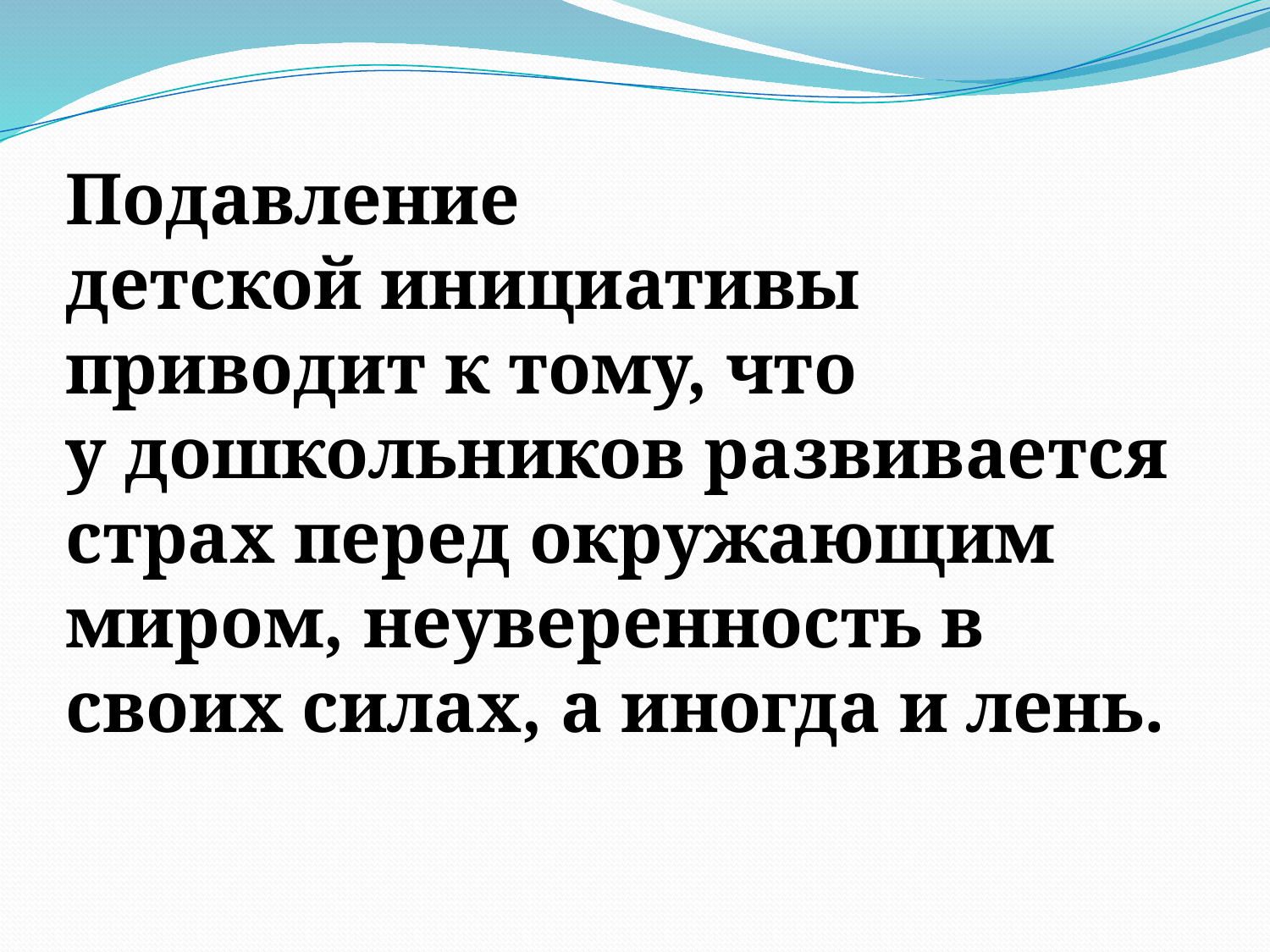

Подавление детской инициативы приводит к тому, что у дошкольников развивается страх перед окружающим миром, неуверенность в своих силах, а иногда и лень.